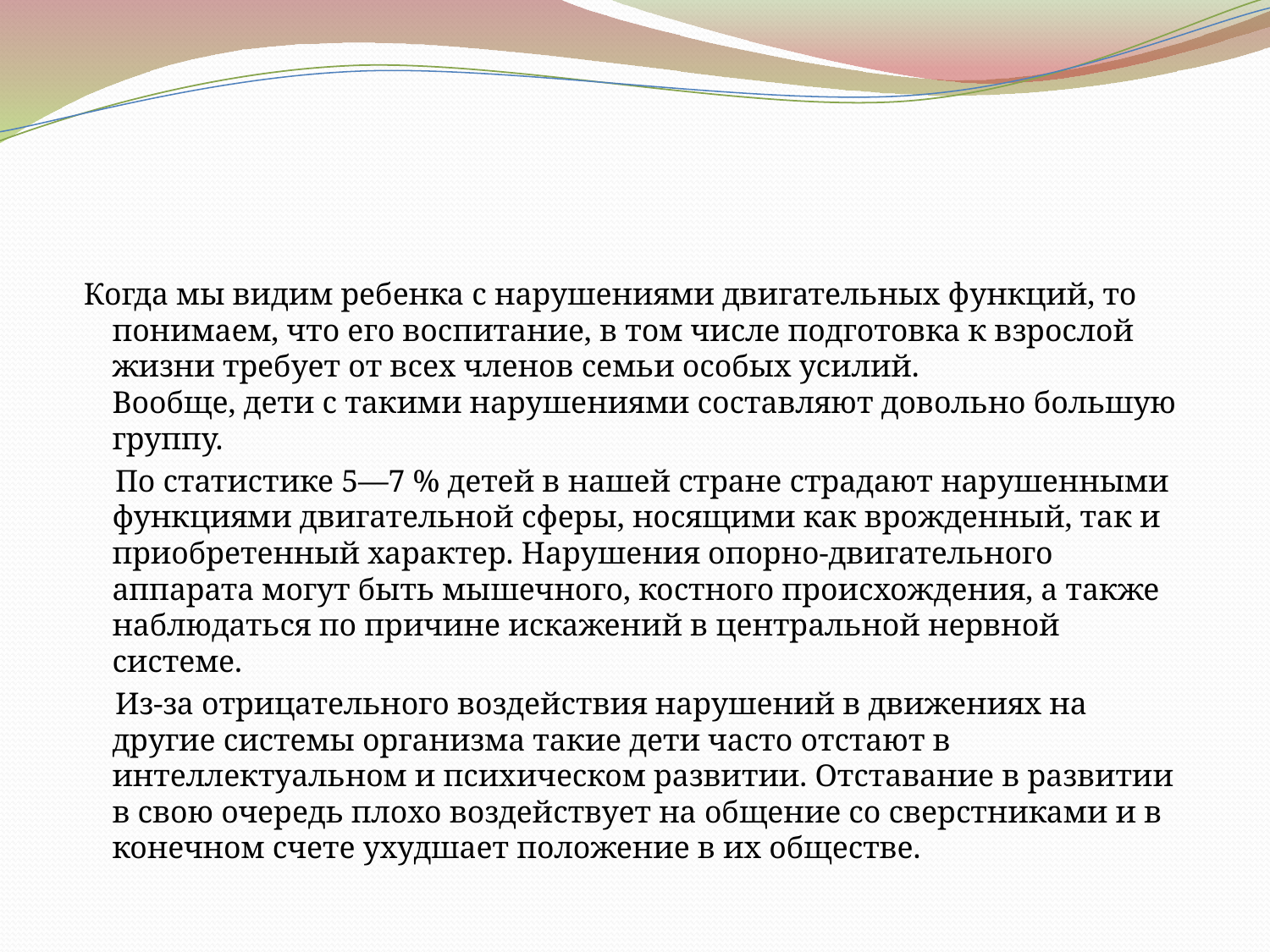

#
 Когда мы видим ребенка с нарушениями двигательных функций, то понимаем, что его воспитание, в том числе подготовка к взрослой жизни требует от всех членов семьи особых усилий.
Вообще, дети с такими нарушениями составляют довольно большую группу.
     По статистике 5—7 % детей в нашей стране страдают нарушенными функциями двигательной сферы, носящими как врожденный, так и приобретенный характер. Нарушения опорно-двигательного аппарата могут быть мышечного, костного происхождения, а также наблюдаться по причине искажений в центральной нервной системе.
     Из-за отрицательного воздействия нарушений в движениях на другие системы организма такие дети часто отстают в интеллектуальном и психическом развитии. Отставание в развитии в свою очередь плохо воздействует на общение со сверстниками и в конечном счете ухудшает положение в их обществе.